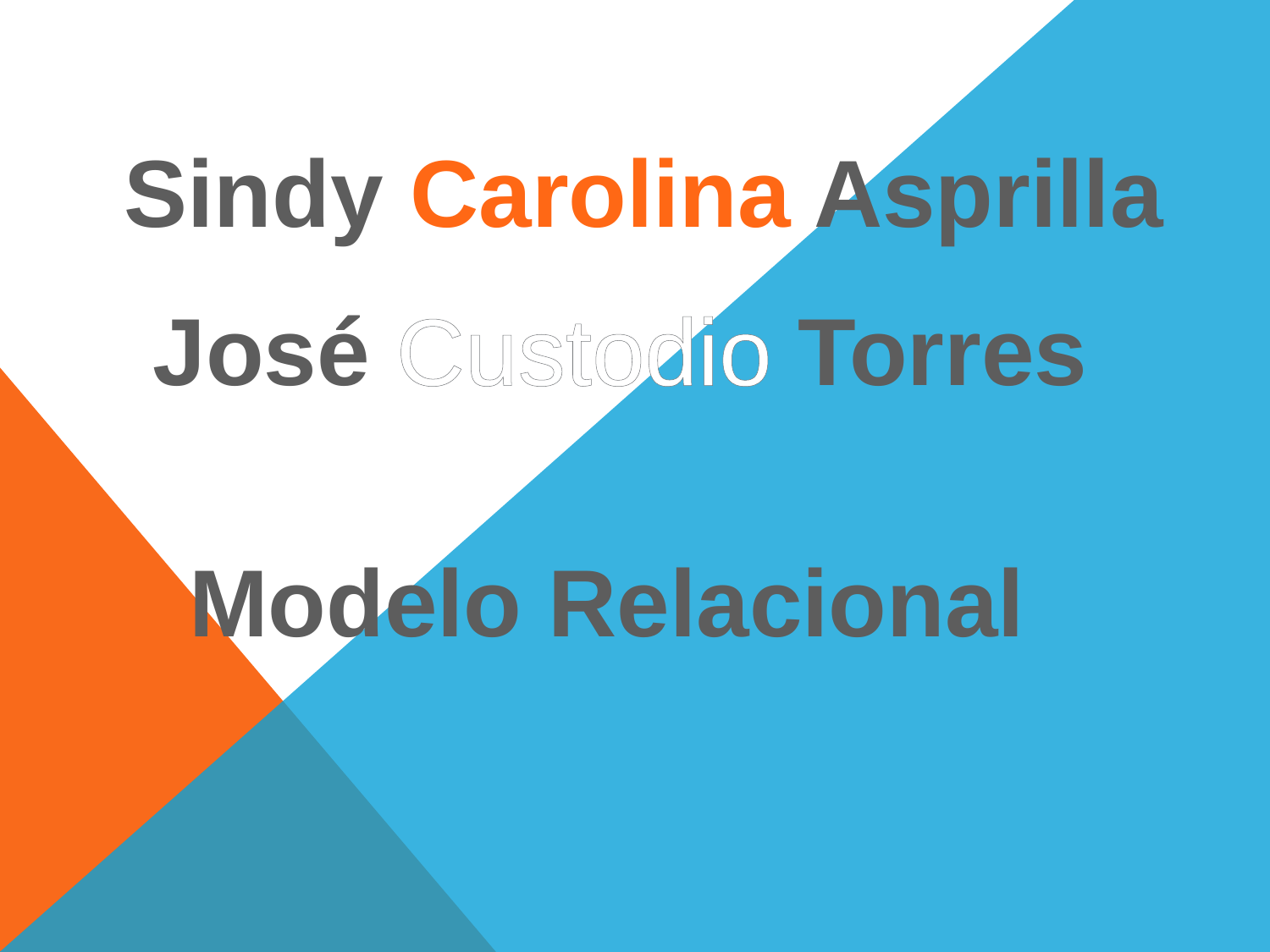

Sindy Carolina Asprilla
José Custodio Torres
Modelo Relacional